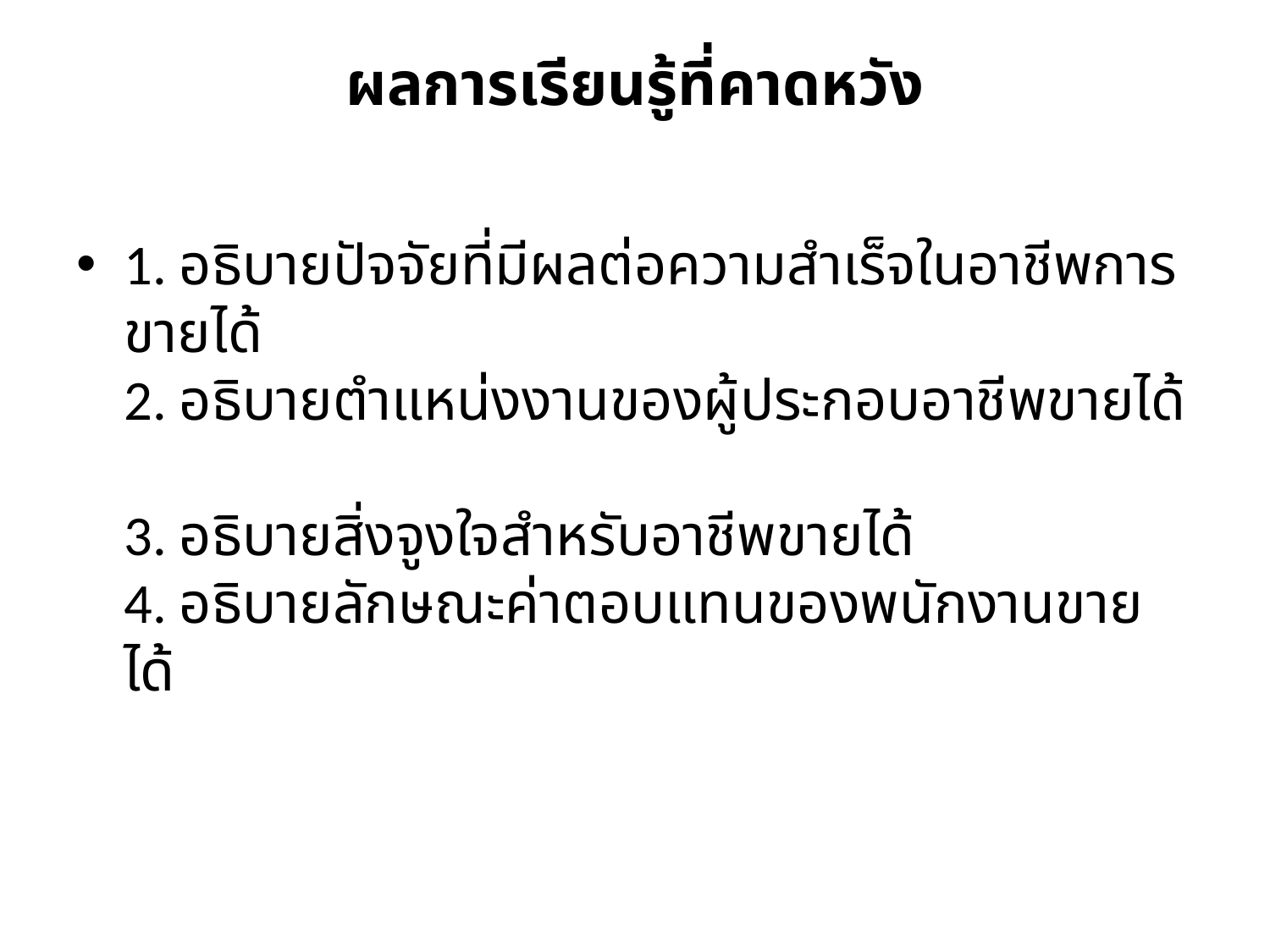

# ผลการเรียนรู้ที่คาดหวัง
1. อธิบายปัจจัยที่มีผลต่อความสำเร็จในอาชีพการขายได้
2. อธิบายตำแหน่งงานของผู้ประกอบอาชีพขายได้
3. อธิบายสิ่งจูงใจสำหรับอาชีพขายได้
4. อธิบายลักษณะค่าตอบแทนของพนักงานขายได้